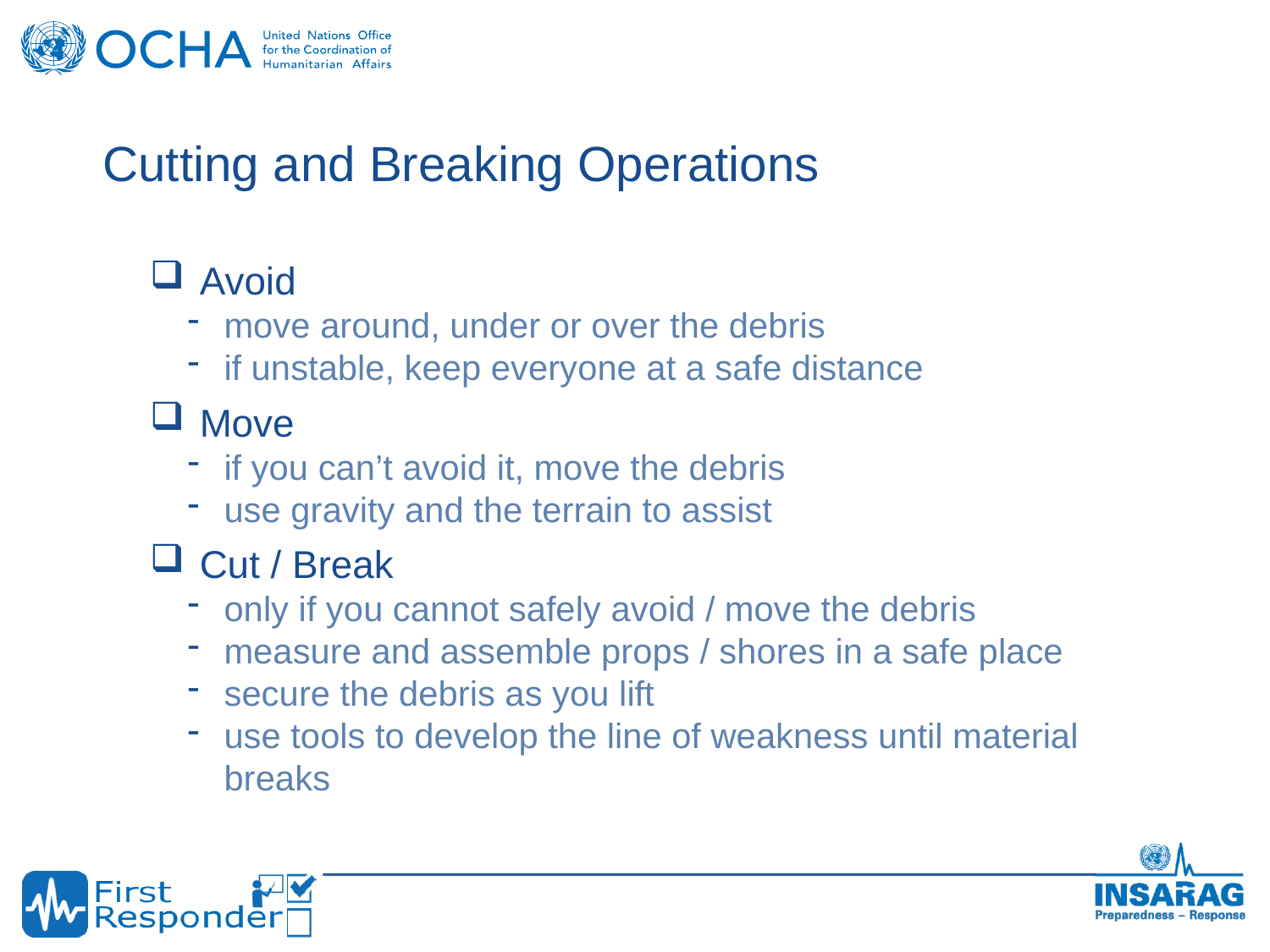

Cutting and Breaking Operations
Avoid
move around, under or over the debris
if unstable, keep everyone at a safe distance
Move
if you can’t avoid it, move the debris
use gravity and the terrain to assist
Cut / Break
only if you cannot safely avoid / move the debris
measure and assemble props / shores in a safe place
secure the debris as you lift
use tools to develop the line of weakness until material breaks